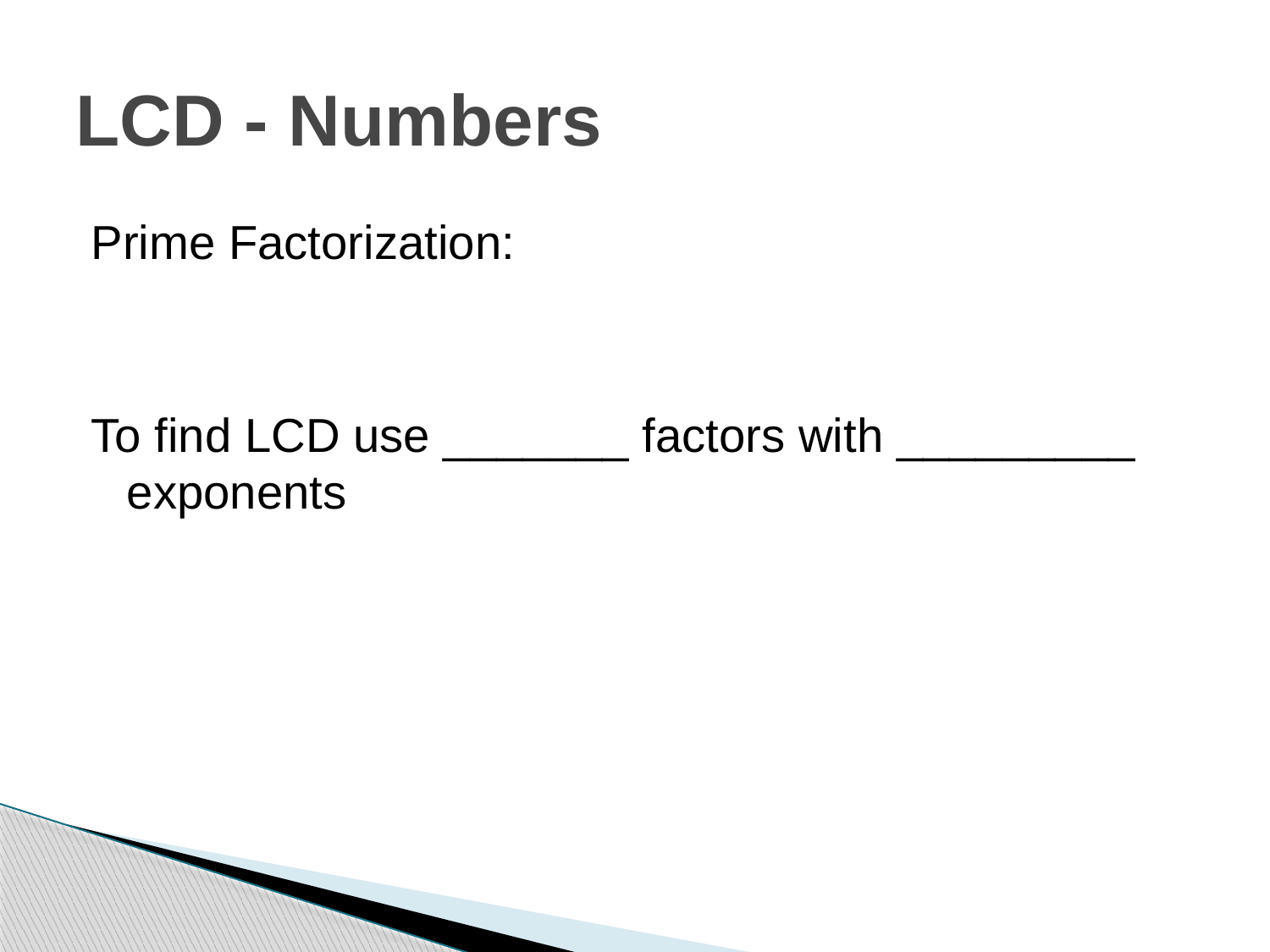

# LCD - Numbers
Prime Factorization:

To find LCD use _______ factors with _________ exponents